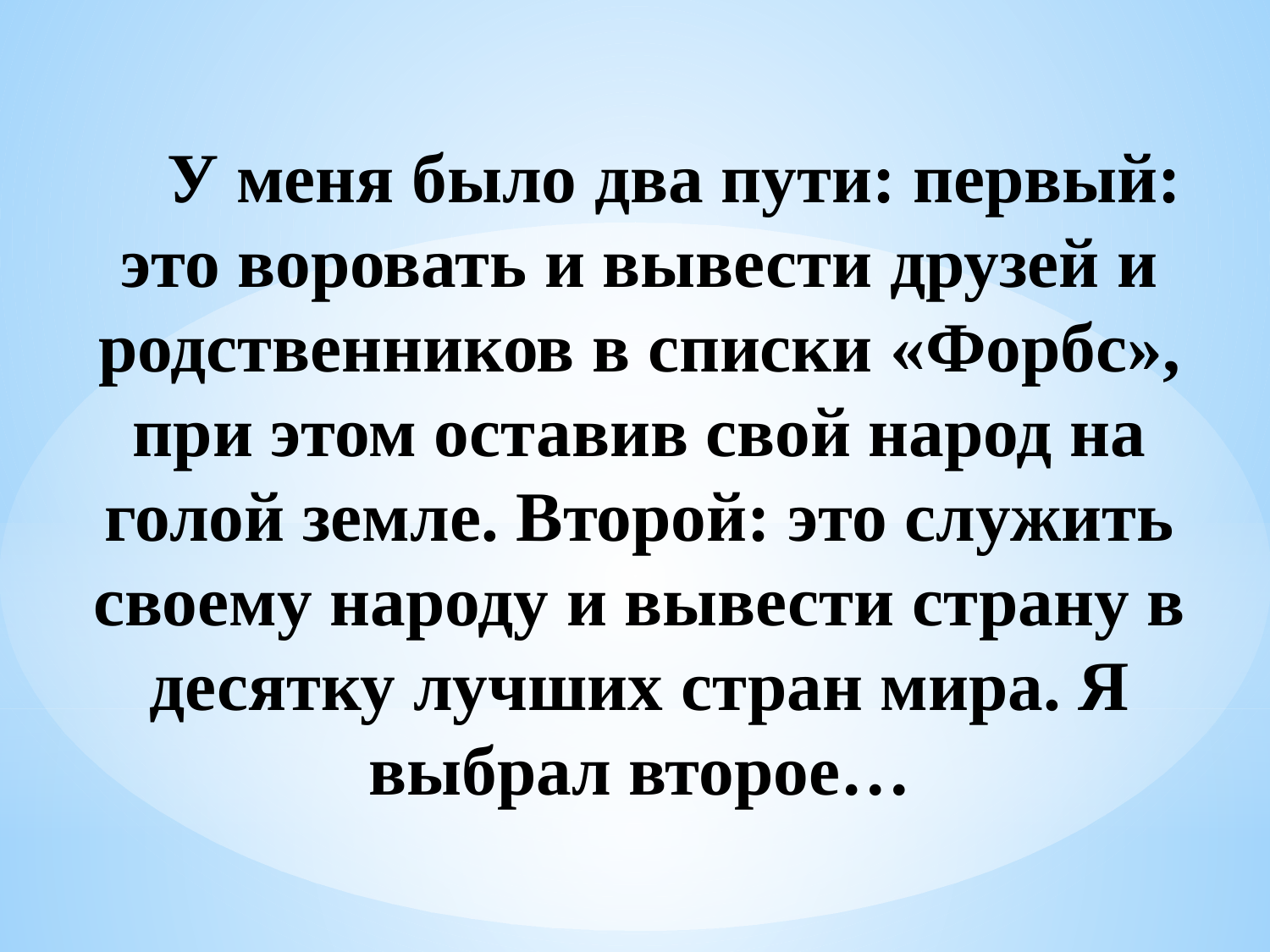

У меня было два пути: первый: это воровать и вывести друзей и родственников в списки «Форбс», при этом оставив свой народ на голой земле. Второй: это служить своему народу и вывести страну в десятку лучших стран мира. Я выбрал второе…